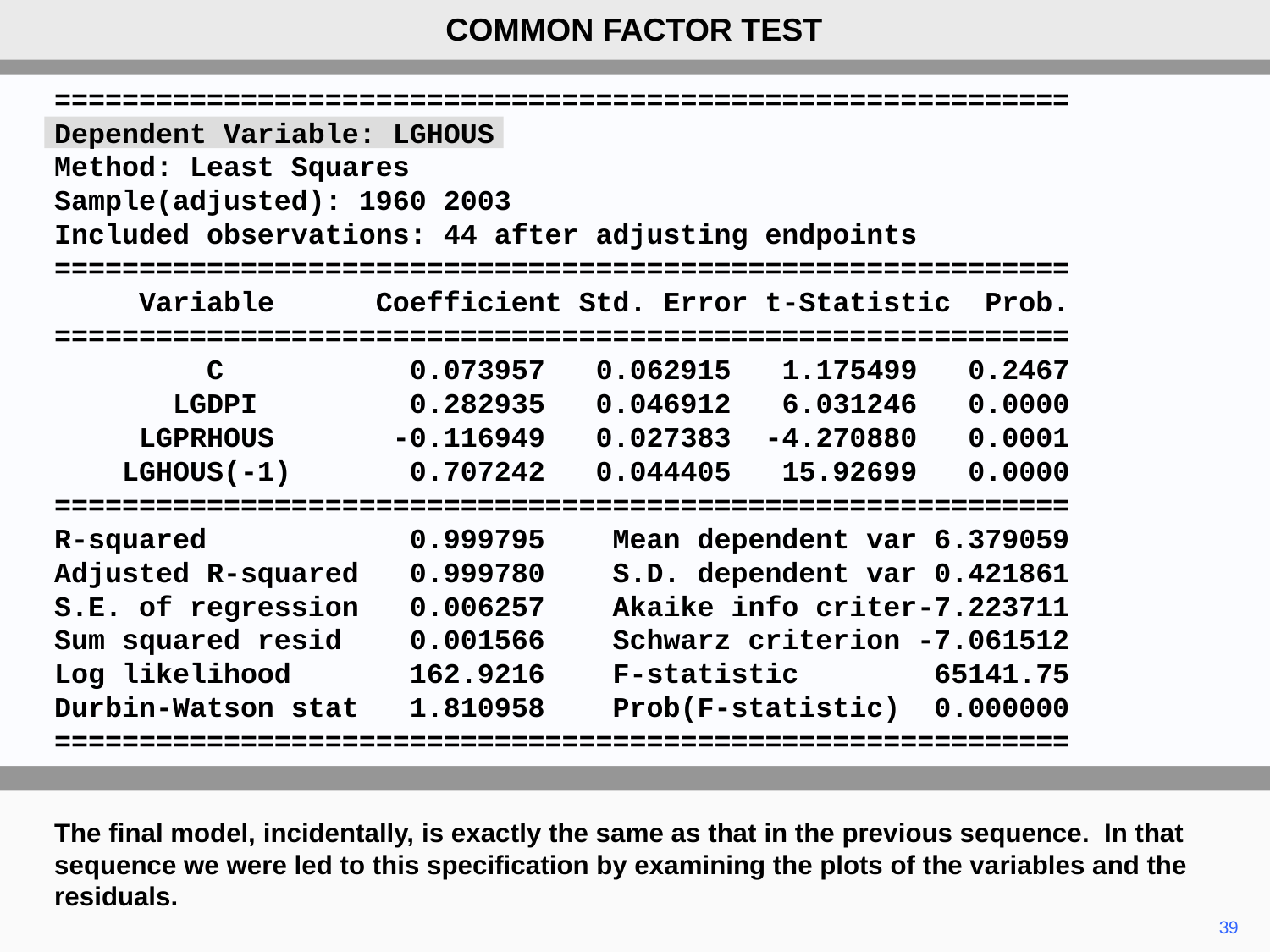

COMMON FACTOR TEST

============================================================
Dependent Variable: LGHOUS
Method: Least Squares
Sample(adjusted): 1960 2003
Included observations: 44 after adjusting endpoints
============================================================
     Variable      Coefficient Std. Error t-Statistic  Prob.
============================================================
         C           0.073957   0.062915   1.175499   0.2467
       LGDPI         0.282935   0.046912   6.031246   0.0000
     LGPRHOUS       -0.116949   0.027383  -4.270880   0.0001
    LGHOUS(-1)       0.707242   0.044405   15.92699   0.0000
============================================================
R-squared            0.999795    Mean dependent var 6.379059
Adjusted R-squared   0.999780    S.D. dependent var 0.421861
S.E. of regression   0.006257    Akaike info criter-7.223711
Sum squared resid    0.001566    Schwarz criterion -7.061512
Log likelihood       162.9216    F-statistic        65141.75
Durbin-Watson stat   1.810958    Prob(F-statistic)  0.000000
============================================================

The final model, incidentally, is exactly the same as that in the previous sequence.  In that sequence we were led to this specification by examining the plots of the variables and the residuals.
39